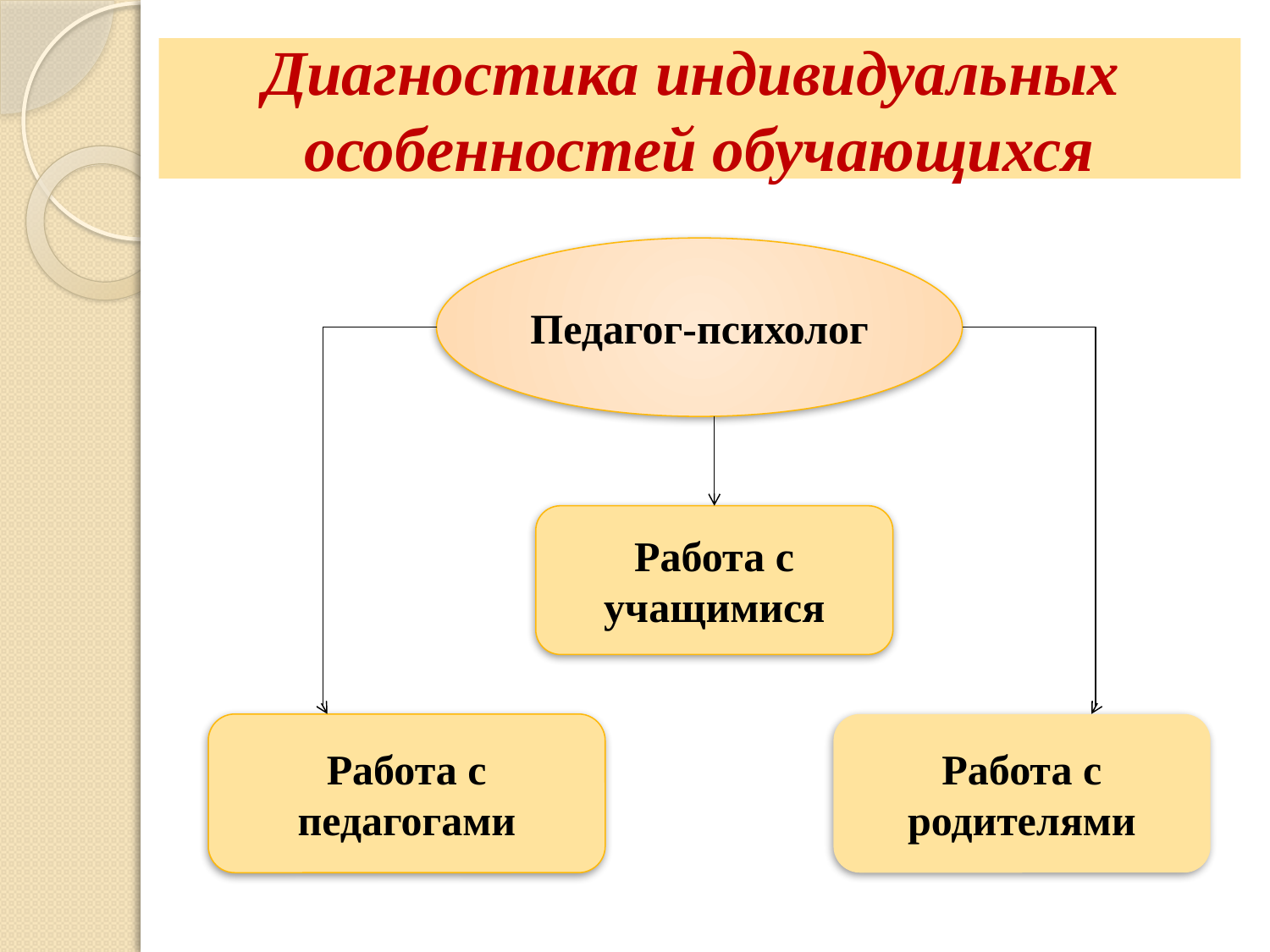

# Диагностика индивидуальных особенностей обучающихся

Педагог-психолог
Работа с учащимися
Работа с педагогами
Работа с родителями